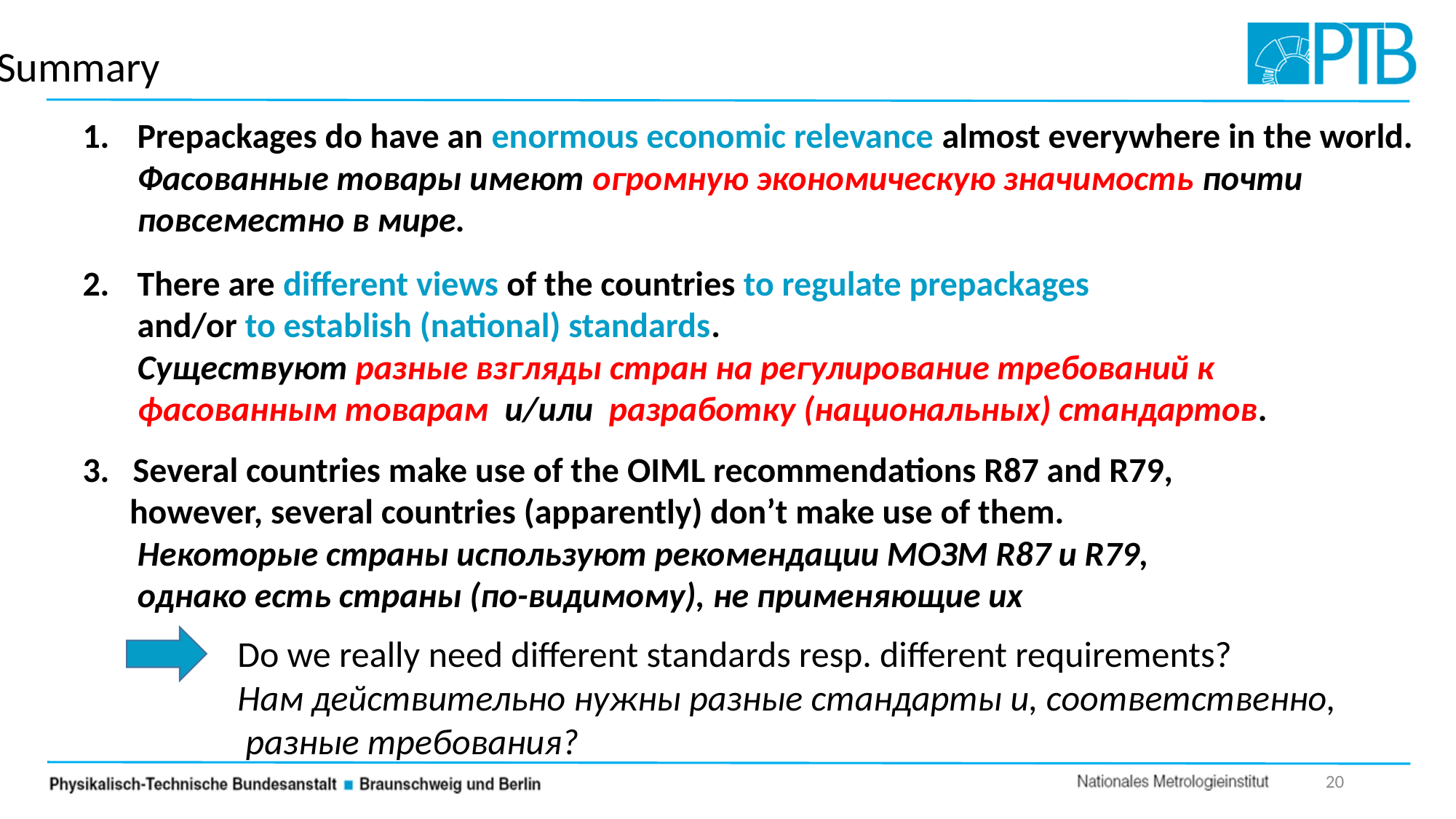

Summary
Prepackages do have an enormous economic relevance almost everywhere in the world.
Фасованные товары имеют огромную экономическую значимость почти повсеместно в мире.
There are different views of the countries to regulate prepackages
and/or to establish (national) standards.
       Существуют разные взгляды стран на регулирование требований к
       фасованным товарам  и/или  разработку (национальных) стандартов.
3.   Several countries make use of the OIML recommendations R87 and R79,
      however, several countries (apparently) don’t make use of them.
       Некоторые страны используют рекомендации МОЗМ R87 и R79,
       однако есть страны (по-видимому), не применяющие их
Do we really need different standards resp. different requirements?
Нам действительно нужны разные стандарты и, соответственно,
 разные требования?

20